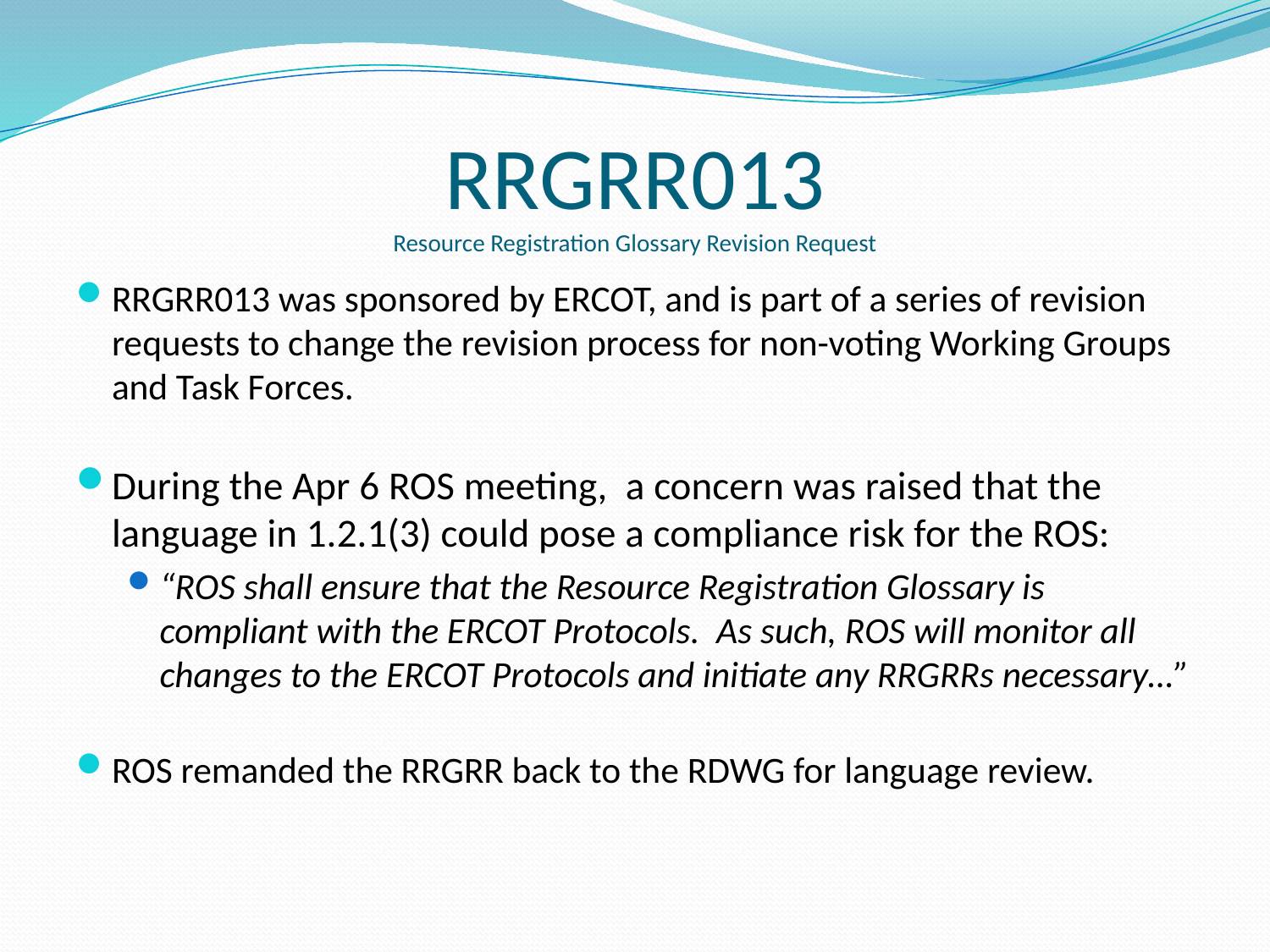

# RRGRR013 Resource Registration Glossary Revision Request
RRGRR013 was sponsored by ERCOT, and is part of a series of revision requests to change the revision process for non-voting Working Groups and Task Forces.
During the Apr 6 ROS meeting,  a concern was raised that the language in 1.2.1(3) could pose a compliance risk for the ROS:
“ROS shall ensure that the Resource Registration Glossary is compliant with the ERCOT Protocols.  As such, ROS will monitor all changes to the ERCOT Protocols and initiate any RRGRRs necessary…”
ROS remanded the RRGRR back to the RDWG for language review.